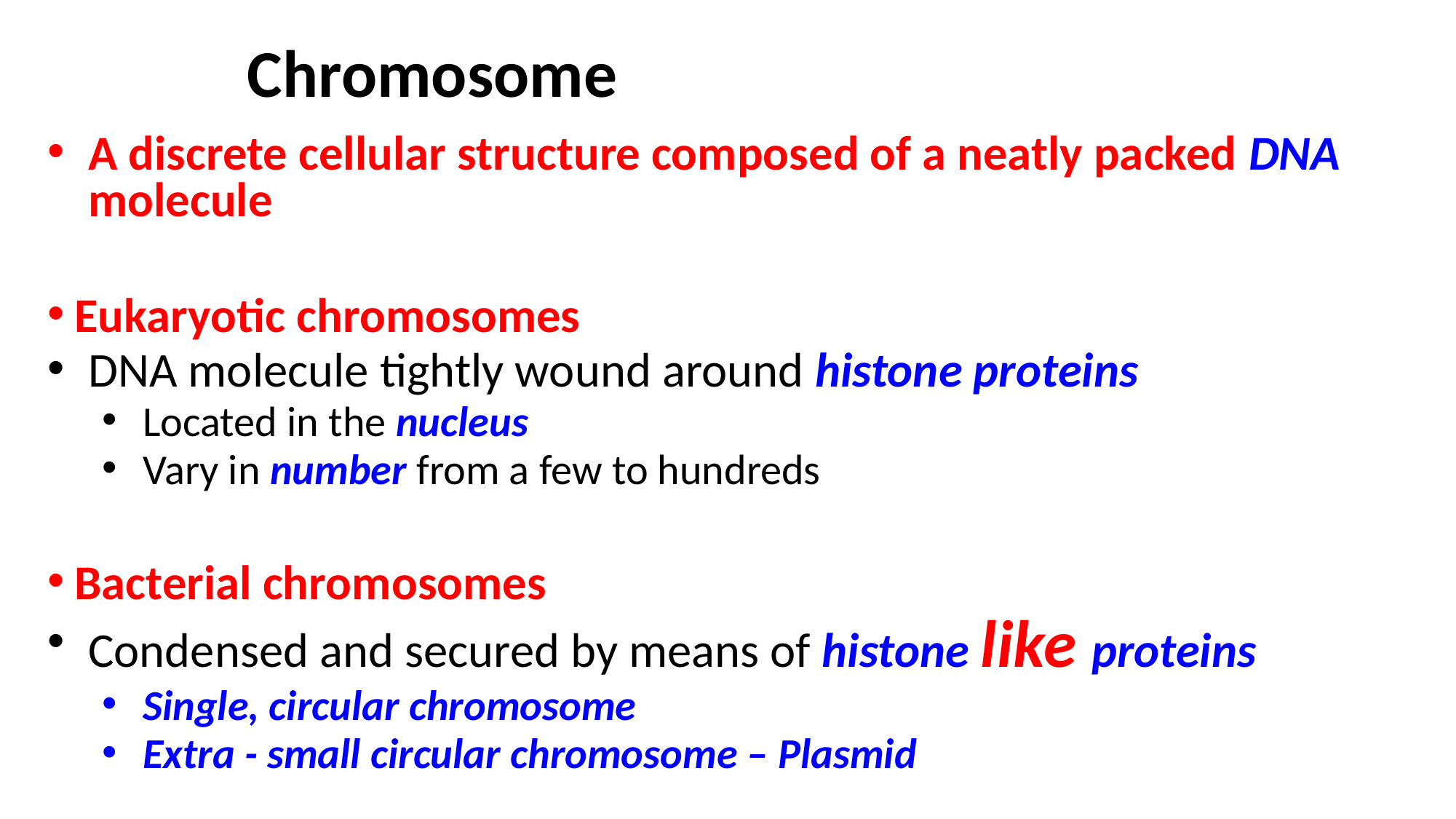

# Chromosome
A discrete cellular structure composed of a neatly packed DNA molecule

Eukaryotic chromosomes
DNA molecule tightly wound around histone proteins
Located in the nucleus
Vary in number from a few to hundreds

Bacterial chromosomes
Condensed and secured by means of histone like proteins
Single, circular chromosome
Extra - small circular chromosome – Plasmid